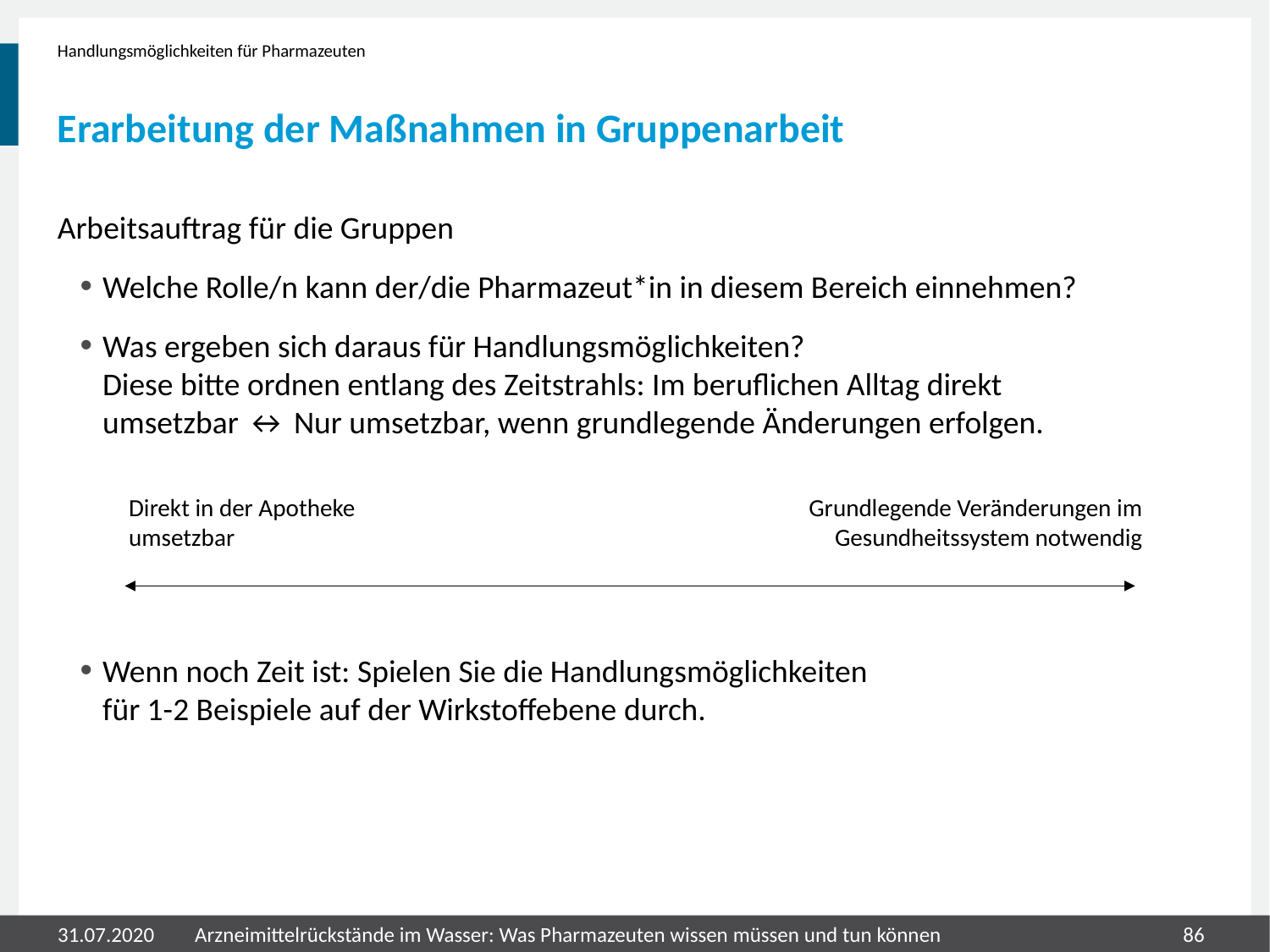

Handlungsmöglichkeiten für Pharmazeuten

# Erarbeitung der Maßnahmen in Gruppenarbeit
Arbeitsauftrag für die Gruppen
Welche Rolle/n kann der/die Pharmazeut*in in diesem Bereich einnehmen?
Was ergeben sich daraus für Handlungsmöglichkeiten?
Diese bitte ordnen entlang des Zeitstrahls: Im beruflichen Alltag direkt umsetzbar ↔ Nur umsetzbar, wenn grundlegende Änderungen erfolgen.

Wenn noch Zeit ist: Spielen Sie die Handlungsmöglichkeiten
für 1-2 Beispiele auf der Wirkstoffebene durch.

Direkt in der Apotheke umsetzbar
Grundlegende Veränderungen im Gesundheitssystem notwendig
31.07.2020
Arzneimittelrückstände im Wasser: Was Pharmazeuten wissen müssen und tun können
86